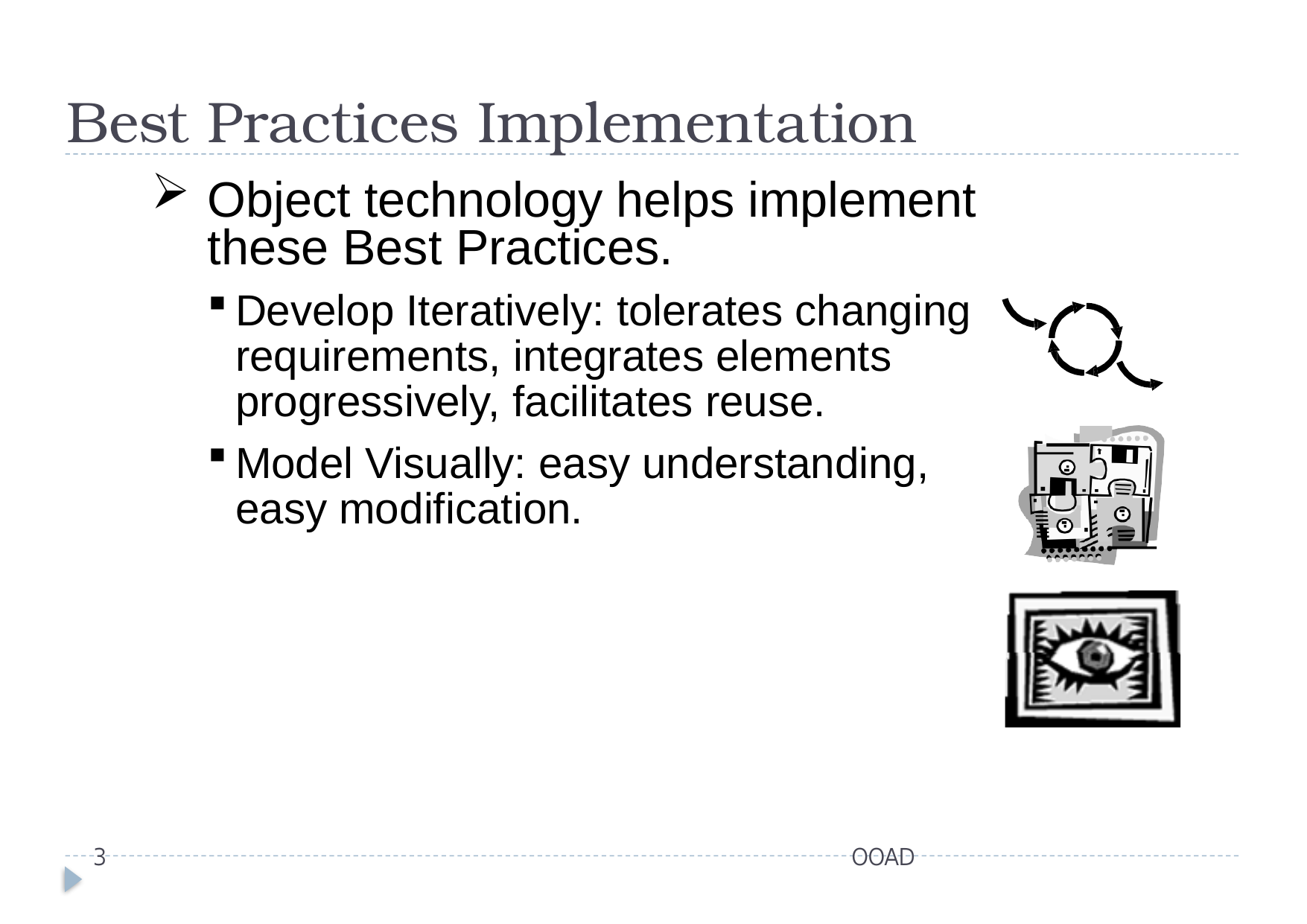

# Best Practices Implementation
Object technology helps implement  these Best Practices.
Develop Iteratively: tolerates changing  requirements, integrates elements  progressively, facilitates reuse.
Model Visually: easy understanding,  easy modification.

3
OOAD